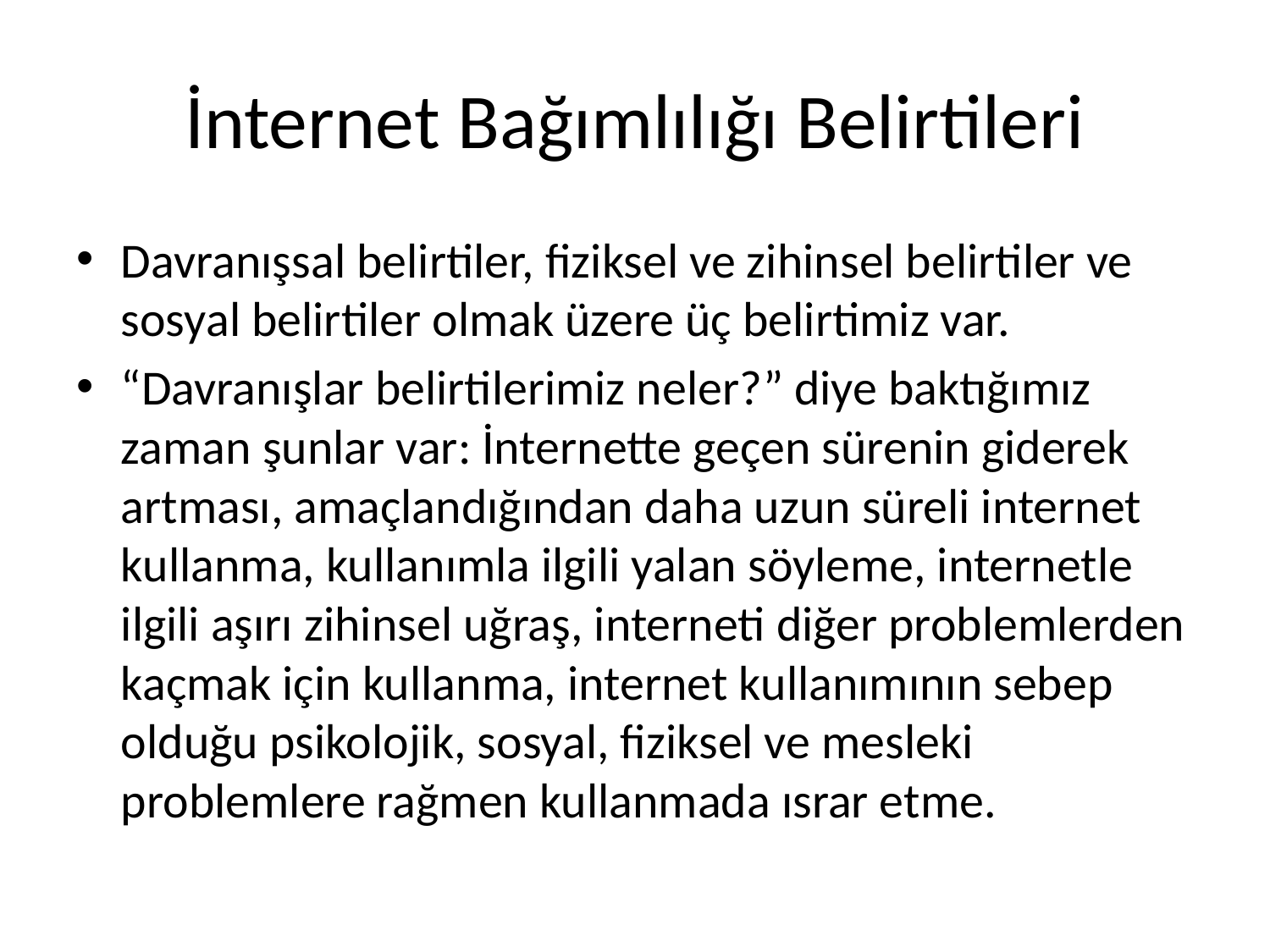

# İnternet Bağımlılığı Belirtileri
Davranışsal belirtiler, fiziksel ve zihinsel belirtiler ve sosyal belirtiler olmak üzere üç belirtimiz var.
“Davranışlar belirtilerimiz neler?” diye baktığımız zaman şunlar var: İnternette geçen sürenin giderek artması, amaçlandığından daha uzun süreli internet kullanma, kullanımla ilgili yalan söyleme, internetle ilgili aşırı zihinsel uğraş, interneti diğer problemlerden kaçmak için kullanma, internet kullanımının sebep olduğu psikolojik, sosyal, fiziksel ve mesleki problemlere rağmen kullanmada ısrar etme.